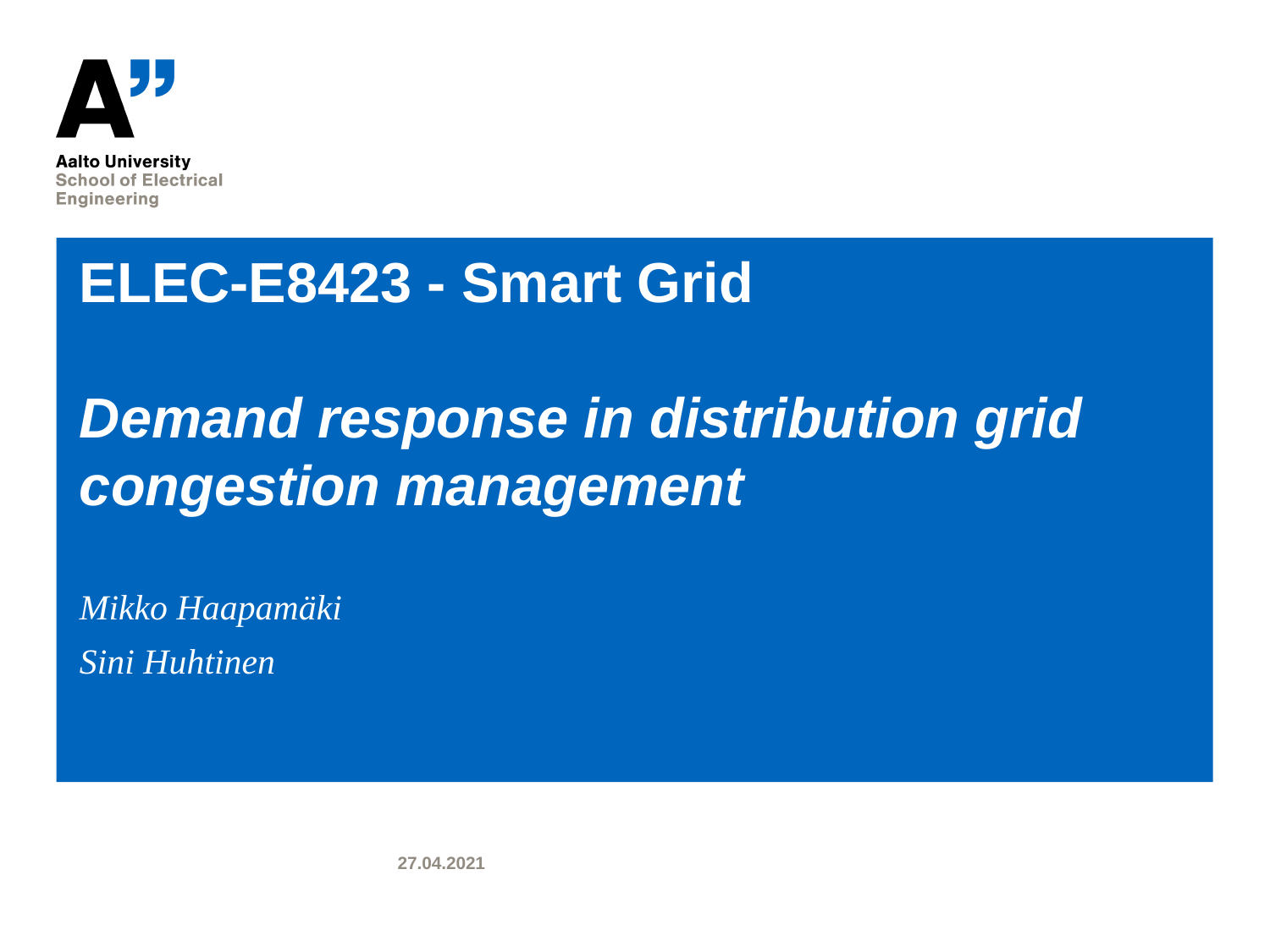

# ELEC-E8423 - Smart Grid Demand response in distribution grid congestion management
Mikko Haapamäki
Sini Huhtinen

27.04.2021